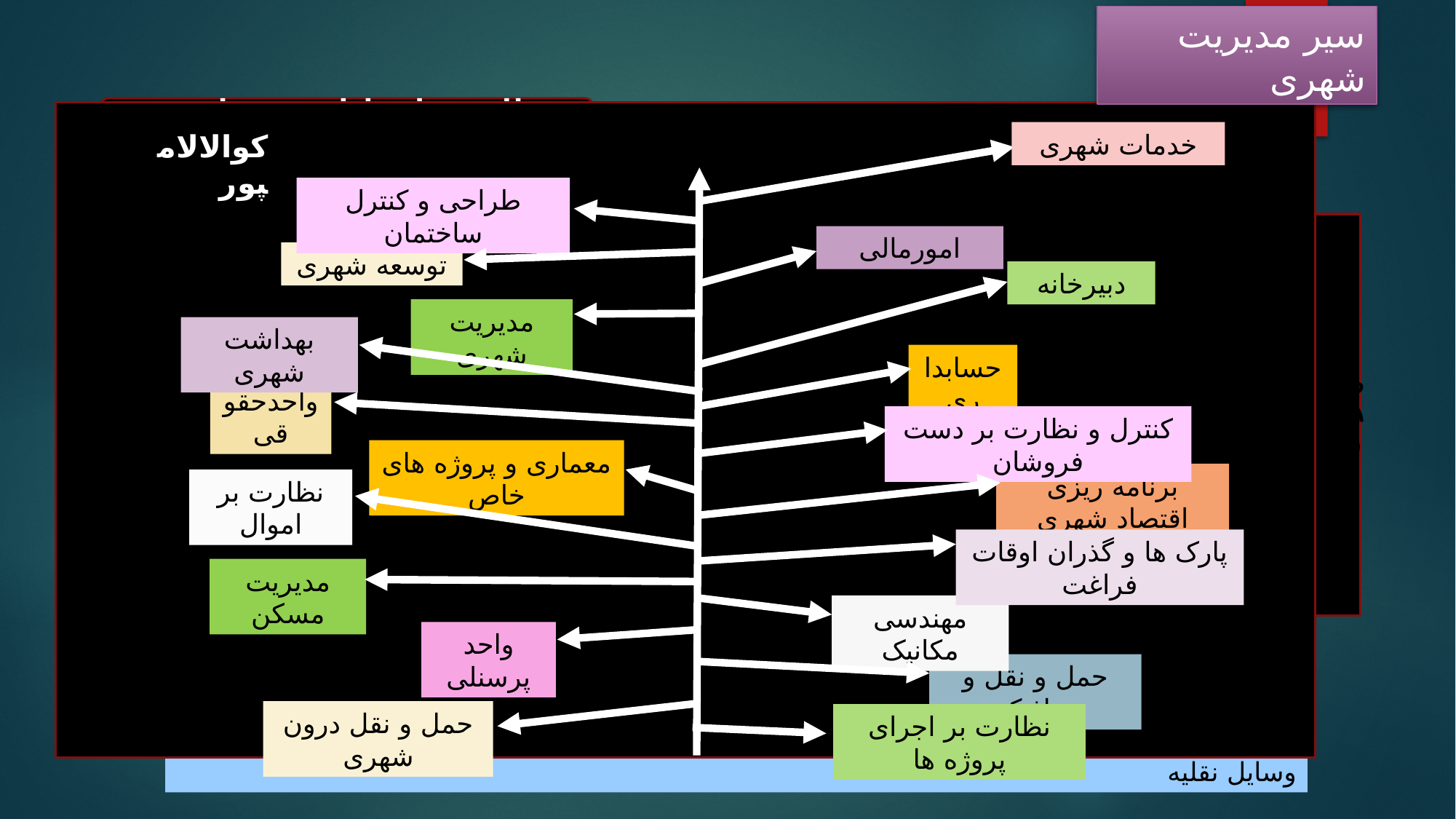

سیر مدیریت شهری
وظایف و اختیارات شهرداری در زمینه های مختلف

1-ایجاد توسعه، تنظیف، نگهداری و اصلاح معابر و مجاری آب و فاضلاب
کوالالامپور
خدمات شهری

طراحی و کنترل ساختمان
2- پیشنهاد اصلاحات شهری، صدور پروانه ایجاد و اصلاح کلیه ساختمانهای شهر

تهران
امورمالی
توسعه شهری

3- مراقبت و تشریک مساعی در امور بهداشت اهالی (برای جلوگیری از امراض همگانی و دفع حیوانات مضر)

دبیرخانه

مدیریت شهری

بهداشت شهری
4-تأسیس مؤسسات فرهنگی، بهداشتی و تعاونی و مساعدت مالی به انجمن های تربیت بدنی و خانه و مدرسه

حسابداری

واحدحقوقی
5- تهیه مقررات صنفی و پیشنهاد آن به شورای شهر و مراقبت در امور اصناف، صدور پروانه کسب اصناف،تعطیلی اماکن بی پروانه و جلوگیری از ایجاد،تأسیس و ادامه کار مشاغل و اماکن غیر بهداشتی یا مزاحم

کنترل و نظارت بر دست فروشان

معماری و پروژه های خاص
برنامه ریزی اقتصاد شهری
نظارت بر اموال

6- اتخاذ تدابیر لازم برای حفظ شهر از خطر سیل و حریق، احداث ابنیه عمومی مورد نیاز شهر (مانند کشتارگاهها،میدانها،باغ)

پارک ها و گذران اوقات فراغت

7- اتخاذ تدابیر لازم برای ساخت خانه های ارزان برای اشخاص بی بضاعت و تشریک مساعی با مراکز
مدیریت مسکن

مهندسی مکانیک

8- تهیه و تعیین میادین عمومی فروش ارزاق و اتخاذ تدابیر برای فراوانی، مرغوبیت و حسن اداره فروش گوشت ونان شهر و تردد و توقف وسایل نقلیه مسئول حفظ ابنیه عمومی، آثار باستانی، مساجد و غیره کودکان، ورزشگاه ، غسالخانه و گورستان و تهیه وسایل حمل اموات)
واحد پرسنلی

حمل و نقل و ترافیک

9- پیشنهاد برقراری یا لغو عوارض شهر، تغییر نوع و میزان عوارض، برآورد و تنظیم بودجه و متمم اصلاحیه و تفریغ آن و پیشنهاد و اجرای برنامه های عمرانی (با تصویب شورا)ن شهر و تردد و توقف وسایل نقلیه
حمل و نقل درون شهری

نظارت بر اجرای پروژه ها